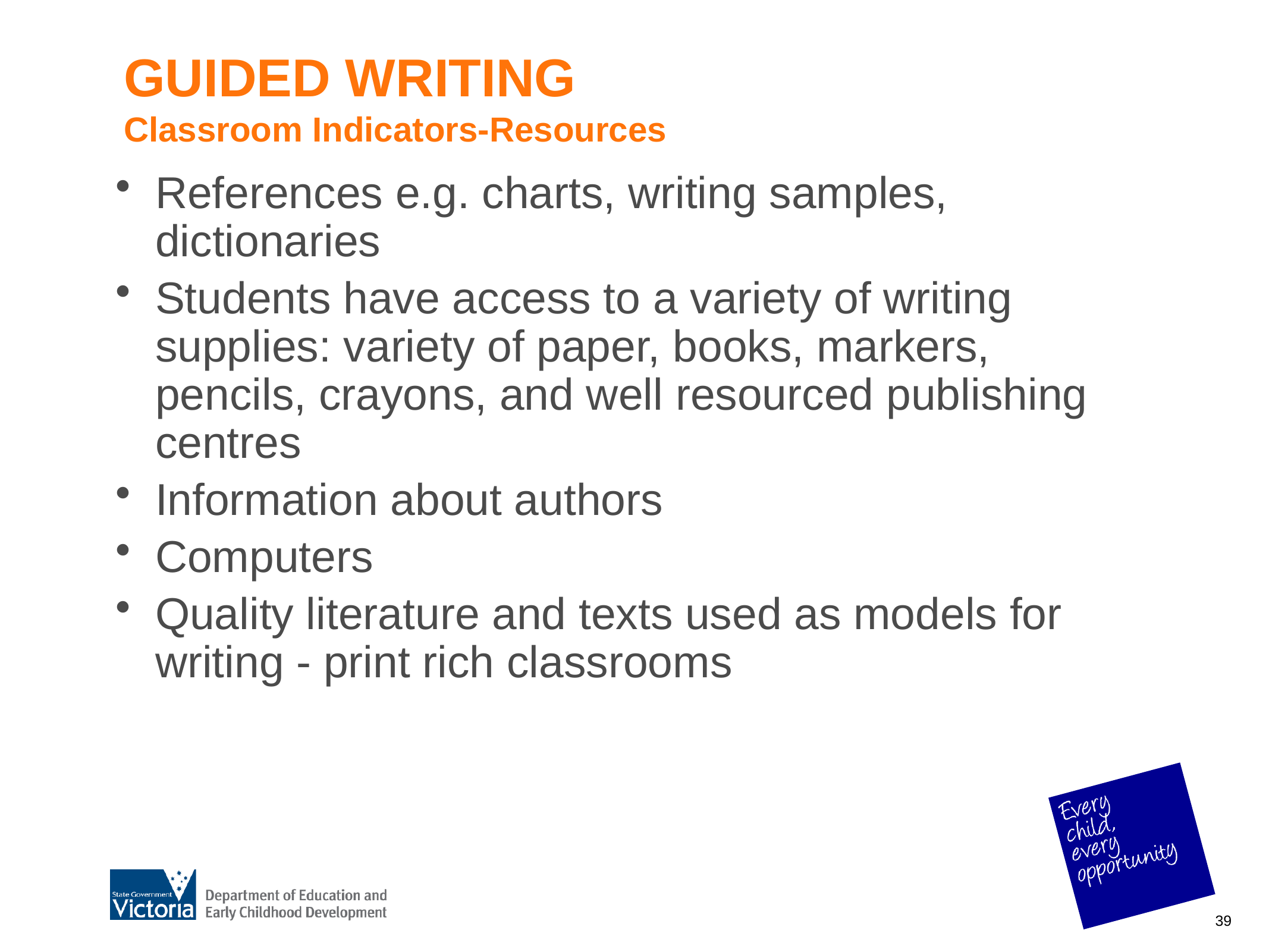

# GUIDED WRITING Classroom Indicators-Resources
References e.g. charts, writing samples, dictionaries
Students have access to a variety of writing supplies: variety of paper, books, markers, pencils, crayons, and well resourced publishing centres
Information about authors
Computers
Quality literature and texts used as models for writing - print rich classrooms

39